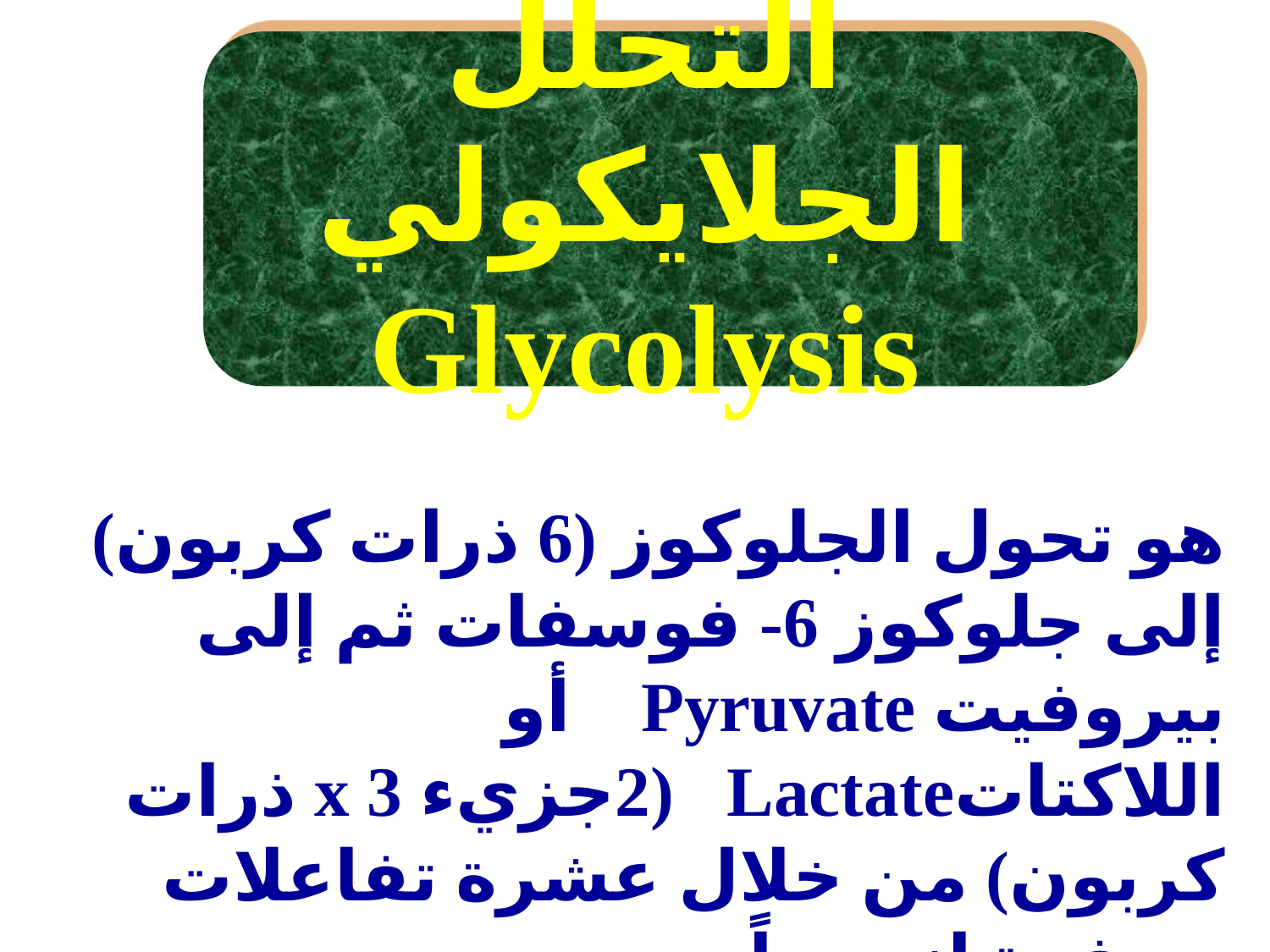

التحلل الجلايكولي Glycolysis

هو تحول الجلوكوز (6 ذرات كربون)  إلى جلوكوز 6- فوسفات ثم إلى بيروفيت Pyruvate    أو اللاكتاتLactate   (2جزيء x 3 ذرات كربون) من خلال عشرة تفاعلات محفزة إنزيمياً